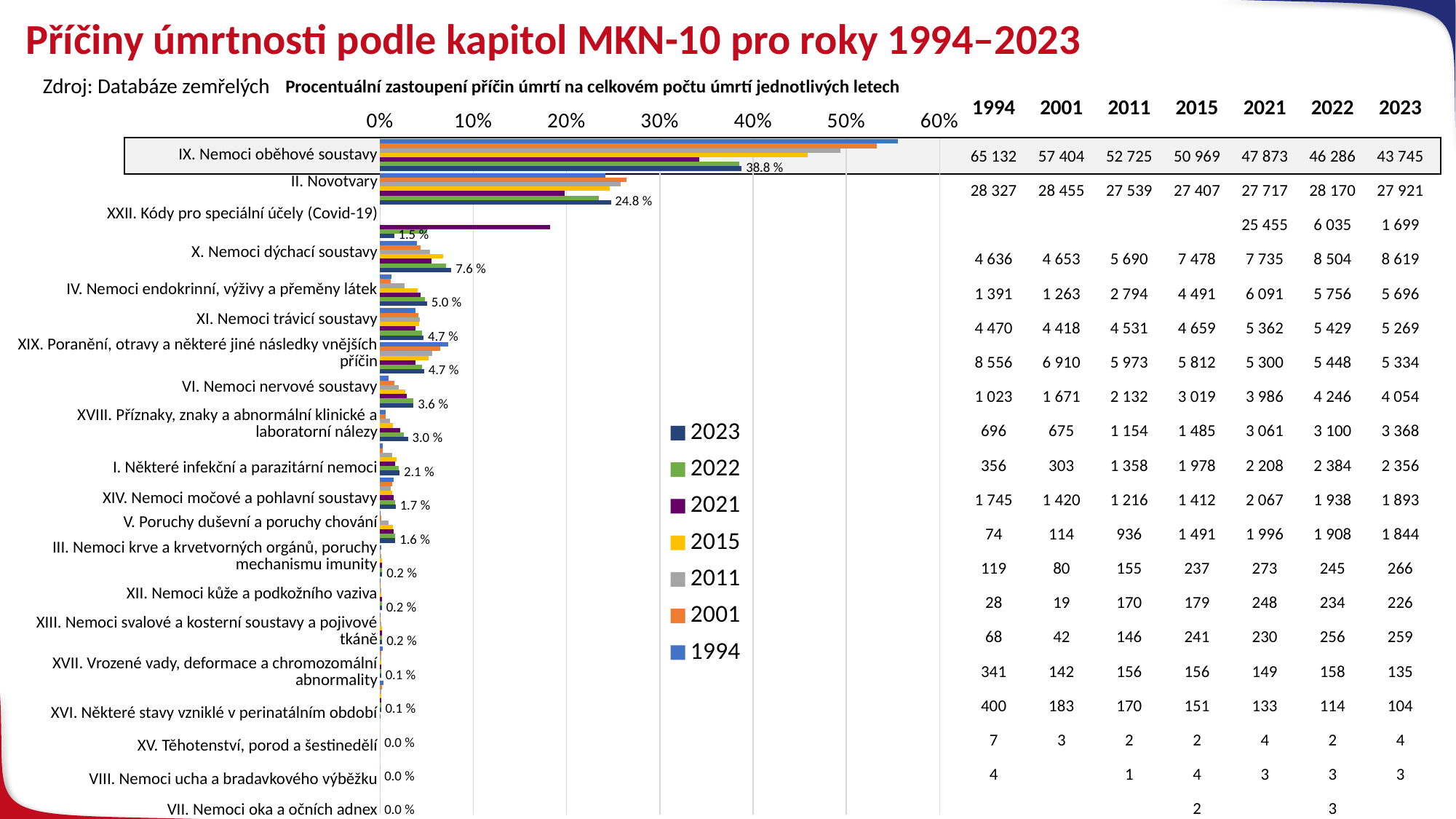

# Příčiny úmrtnosti podle kapitol MKN-10 pro roky 1994–2023
Zdroj: Databáze zemřelých
Procentuální zastoupení příčin úmrtí na celkovém počtu úmrtí jednotlivých letech

### Chart

| Category | 1994 | 2001 | 2011 | 2015 | 2021 | 2022 | 2023 |
|---|---|---|---|---|---|---|---|
| IX. Nemoci oběhové soustavy | 0.5549146737324597 | 0.5327270196278595 | 0.4934579964061096 | 0.4584656346415047 | 0.3422164399425267 | 0.38501401608730734 | 0.38782747462210204 |
| II. Novotvary | 0.24134170550296916 | 0.2640712727947659 | 0.25773996705600477 | 0.2465256851933473 | 0.19813283199062126 | 0.2343223616899159 | 0.24753756815461678 |
| XXII. Kódy pro speciální účely | 0.0 | 0.0 | 0.0 | 0.0 | 0.18196309984201986 | 0.05020005157254677 | 0.015062724411543065 |
| X. Nemoci dýchací soustavy | 0.03949801061572934 | 0.04318129089137395 | 0.05325321952680443 | 0.06726453365475431 | 0.05529304958860827 | 0.07073757060032108 | 0.07641296156744537 |
| IV. Nemoci endokrinní, výživy a přeměny látek | 0.011851107154115512 | 0.011721033826736579 | 0.02614929619646601 | 0.04039649914997347 | 0.0435410426689351 | 0.04787928696795016 | 0.050498692317921895 |
| XI. Nemoci trávicí soustavy | 0.038083716016460344 | 0.04100041761403183 | 0.0424060347409404 | 0.041907657434808815 | 0.03832984252024791 | 0.045159251033530474 | 0.04671306352231925 |
| XIX. Poranění, otravy a některé jiné následky vnějších příčin | 0.07289581079123819 | 0.06412695466567676 | 0.055901841868823 | 0.052278880663470445 | 0.037886640312814975 | 0.045317295934918775 | 0.04728933020080677 |
| VI. Nemoci nervové soustavy | 0.008715803464169784 | 0.015507401048675236 | 0.019953578915843068 | 0.02715587417808281 | 0.028493612884317076 | 0.035318876383932656 | 0.03594130945520635 |
| XVIII. Příznaky, znaky a abnormální klinické a laboratorní nálezy nezařazené jinde | 0.00592981350054953 | 0.006264210477472043 | 0.010800389338125186 | 0.013357559839169583 | 0.021881321886325782 | 0.02578627338440679 | 0.02985947958686112 |
| I. Některé infekční a parazitární nemoci | 0.0030330655261431505 | 0.0028119344809985616 | 0.01270964360587002 | 0.01779208980597807 | 0.01578371732277273 | 0.019830476047879287 | 0.020887450684870783 |
| XIV. Nemoci močové a pohlavní soustavy | 0.014867132986291566 | 0.013178042782237484 | 0.011380652890086853 | 0.012700925584449461 | 0.014775789721997841 | 0.016120579941606566 | 0.01678265880579813 |
| V. Poruchy duševní a poruchy chování | 0.000630468676782565 | 0.0010579555473063894 | 0.00876010781671159 | 0.013411529777913702 | 0.014268251710260131 | 0.015871035360467148 | 0.016348242386630612 |
| III. Nemoci krve, krvetvorných orgánů a některé poruchy týkající se mechanismu imunity | 0.0010138617910422328 | 0.0007424249454781681 | 0.0014506588799041628 | 0.002131812580392721 | 0.0019515193972449978 | 0.0020379474126386013 | 0.0023582605611950883 |
| XII. Nemoci kůže a podkožního vaziva | 0.0002385557155393489 | 0.00017632592455106493 | 0.0015910452231206948 | 0.001610103172532899 | 0.0017728088297317196 | 0.0019464477328874803 | 0.0020036349128950753 |
| XIII. Nemoci svalové a kosterní soustavy a pojivové tkáně | 0.0005793495948812759 | 0.0003897730963760382 | 0.0013664270739742438 | 0.0021677925395554676 | 0.0016441372211221594 | 0.002129447092389722 | 0.002296201072742586 |
| XVII. Vrozené vady, deformace a chromozomální abnormality | 0.002905267821389928 | 0.0013178042782237484 | 0.0014600179694519318 | 0.0014032184073471076 | 0.0010651149823791381 | 0.0013142681273342815 | 0.0011968615630125448 |
| XVI. Některé stavy vzniklé v perinatálním období | 0.00340793879341927 | 0.0016982970627813095 | 0.0015910452231206948 | 0.0013582434583936747 | 0.00095074021917064 | 0.0009482694083297981 | 0.0009220266855800345 |
| XV. Těhotenství, porod a šestinedělí | 5.9638928884837226e-05 | 2.78409354554313e-05 | 1.8718179095537587e-05 | 1.7989979581373174e-05 | 2.859369080212451e-05 | 1.6636305409294705e-05 | 3.546256483000133e-05 |
| VIII. Nemoci ucha a bradavkového výběžku | 3.40793879341927e-05 | 0.0 | 9.359089547768794e-06 | 3.597995916274635e-05 | 2.1445268101593384e-05 | 2.4954458113942057e-05 | 2.6596923622501e-05 |
| VII. Nemoci oka a očních adnex | 0.0 | 0.0 | 0.0 | 1.7989979581373174e-05 | 0.0 | 2.4954458113942057e-05 | 0.0 |
| 1994 | 2001 | 2011 | 2015 | 2021 | 2022 | 2023 |
| --- | --- | --- | --- | --- | --- | --- |
| 65 132 | 57 404 | 52 725 | 50 969 | 47 873 | 46 286 | 43 745 |
| 28 327 | 28 455 | 27 539 | 27 407 | 27 717 | 28 170 | 27 921 |
|  |  |  |  | 25 455 | 6 035 | 1 699 |
| 4 636 | 4 653 | 5 690 | 7 478 | 7 735 | 8 504 | 8 619 |
| 1 391 | 1 263 | 2 794 | 4 491 | 6 091 | 5 756 | 5 696 |
| 4 470 | 4 418 | 4 531 | 4 659 | 5 362 | 5 429 | 5 269 |
| 8 556 | 6 910 | 5 973 | 5 812 | 5 300 | 5 448 | 5 334 |
| 1 023 | 1 671 | 2 132 | 3 019 | 3 986 | 4 246 | 4 054 |
| 696 | 675 | 1 154 | 1 485 | 3 061 | 3 100 | 3 368 |
| 356 | 303 | 1 358 | 1 978 | 2 208 | 2 384 | 2 356 |
| 1 745 | 1 420 | 1 216 | 1 412 | 2 067 | 1 938 | 1 893 |
| 74 | 114 | 936 | 1 491 | 1 996 | 1 908 | 1 844 |
| 119 | 80 | 155 | 237 | 273 | 245 | 266 |
| 28 | 19 | 170 | 179 | 248 | 234 | 226 |
| 68 | 42 | 146 | 241 | 230 | 256 | 259 |
| 341 | 142 | 156 | 156 | 149 | 158 | 135 |
| 400 | 183 | 170 | 151 | 133 | 114 | 104 |
| 7 | 3 | 2 | 2 | 4 | 2 | 4 |
| 4 |  | 1 | 4 | 3 | 3 | 3 |
|  |  |  | 2 |  | 3 |  |

| IX. Nemoci oběhové soustavy |
| --- |
| II. Novotvary |
| XXII. Kódy pro speciální účely (Covid-19) |
| X. Nemoci dýchací soustavy |
| IV. Nemoci endokrinní, výživy a přeměny látek |
| XI. Nemoci trávicí soustavy |
| XIX. Poranění, otravy a některé jiné následky vnějších příčin |
| VI. Nemoci nervové soustavy |
| XVIII. Příznaky, znaky a abnormální klinické a laboratorní nálezy |
| I. Některé infekční a parazitární nemoci |
| XIV. Nemoci močové a pohlavní soustavy |
| V. Poruchy duševní a poruchy chování |
| III. Nemoci krve a krvetvorných orgánů, poruchy mechanismu imunity |
| XII. Nemoci kůže a podkožního vaziva |
| XIII. Nemoci svalové a kosterní soustavy a pojivové tkáně |
| XVII. Vrozené vady, deformace a chromozomální abnormality |
| XVI. Některé stavy vzniklé v perinatálním období |
| XV. Těhotenství, porod a šestinedělí |
| VIII. Nemoci ucha a bradavkového výběžku |
| VII. Nemoci oka a očních adnex |